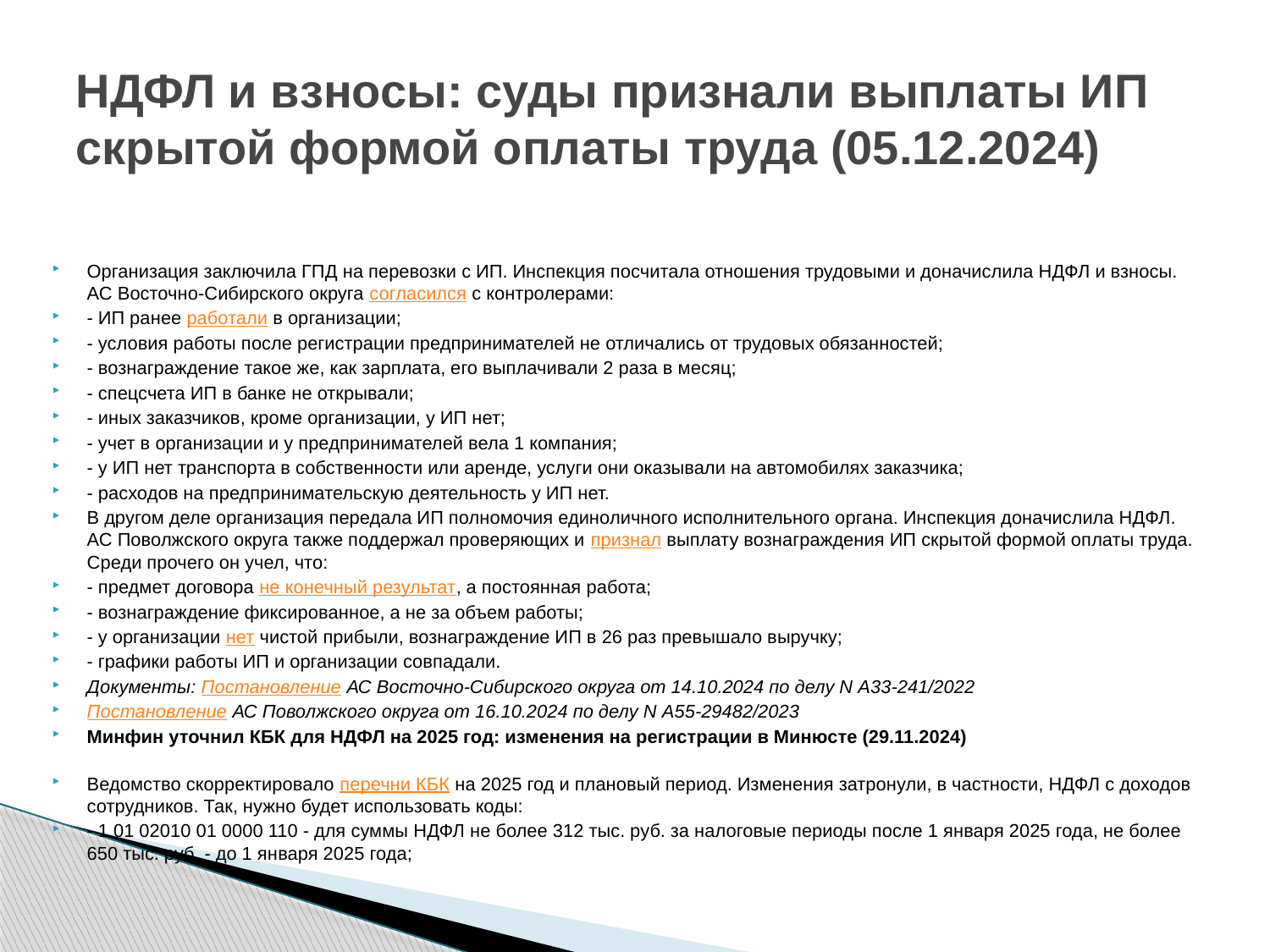

# НДФЛ и взносы: суды признали выплаты ИП скрытой формой оплаты труда (05.12.2024)

Организация заключила ГПД на перевозки с ИП. Инспекция посчитала отношения трудовыми и доначислила НДФЛ и взносы. АС Восточно-Сибирского округа согласился с контролерами:
- ИП ранее работали в организации;
- условия работы после регистрации предпринимателей не отличались от трудовых обязанностей;
- вознаграждение такое же, как зарплата, его выплачивали 2 раза в месяц;
- спецсчета ИП в банке не открывали;
- иных заказчиков, кроме организации, у ИП нет;
- учет в организации и у предпринимателей вела 1 компания;
- у ИП нет транспорта в собственности или аренде, услуги они оказывали на автомобилях заказчика;
- расходов на предпринимательскую деятельность у ИП нет.
В другом деле организация передала ИП полномочия единоличного исполнительного органа. Инспекция доначислила НДФЛ. АС Поволжского округа также поддержал проверяющих и признал выплату вознаграждения ИП скрытой формой оплаты труда. Среди прочего он учел, что:
- предмет договора не конечный результат, а постоянная работа;
- вознаграждение фиксированное, а не за объем работы;
- у организации нет чистой прибыли, вознаграждение ИП в 26 раз превышало выручку;
- графики работы ИП и организации совпадали.
Документы: Постановление АС Восточно-Сибирского округа от 14.10.2024 по делу N А33-241/2022
Постановление АС Поволжского округа от 16.10.2024 по делу N А55-29482/2023
Минфин уточнил КБК для НДФЛ на 2025 год: изменения на регистрации в Минюсте (29.11.2024)
Ведомство скорректировало перечни КБК на 2025 год и плановый период. Изменения затронули, в частности, НДФЛ с доходов сотрудников. Так, нужно будет использовать коды:
- 1 01 02010 01 0000 110 - для суммы НДФЛ не более 312 тыс. руб. за налоговые периоды после 1 января 2025 года, не более 650 тыс. руб. - до 1 января 2025 года;